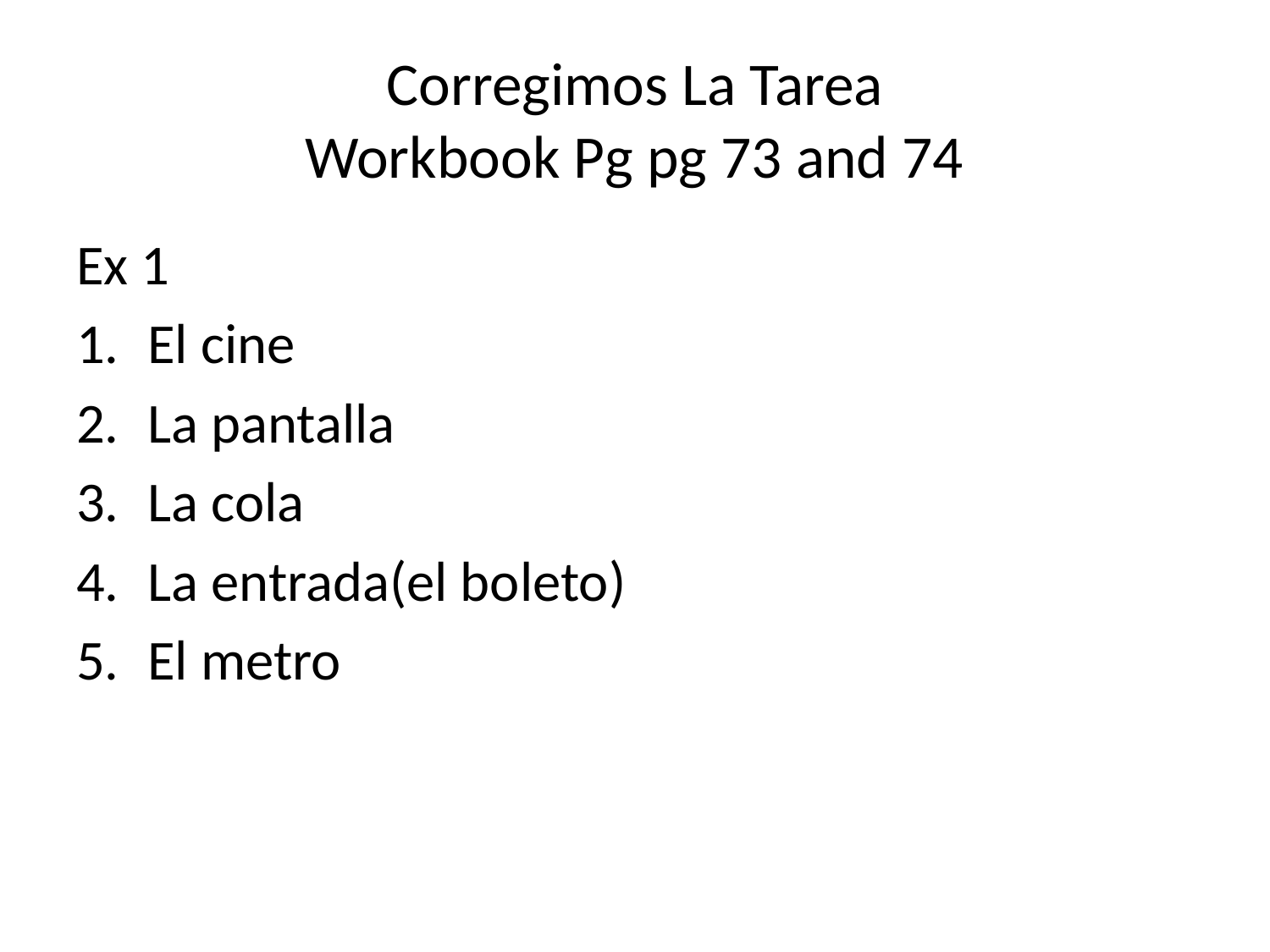

# Corregimos La Tarea Workbook Pg pg 73 and 74
Ex 1
El cine
La pantalla
La cola
La entrada(el boleto)
El metro